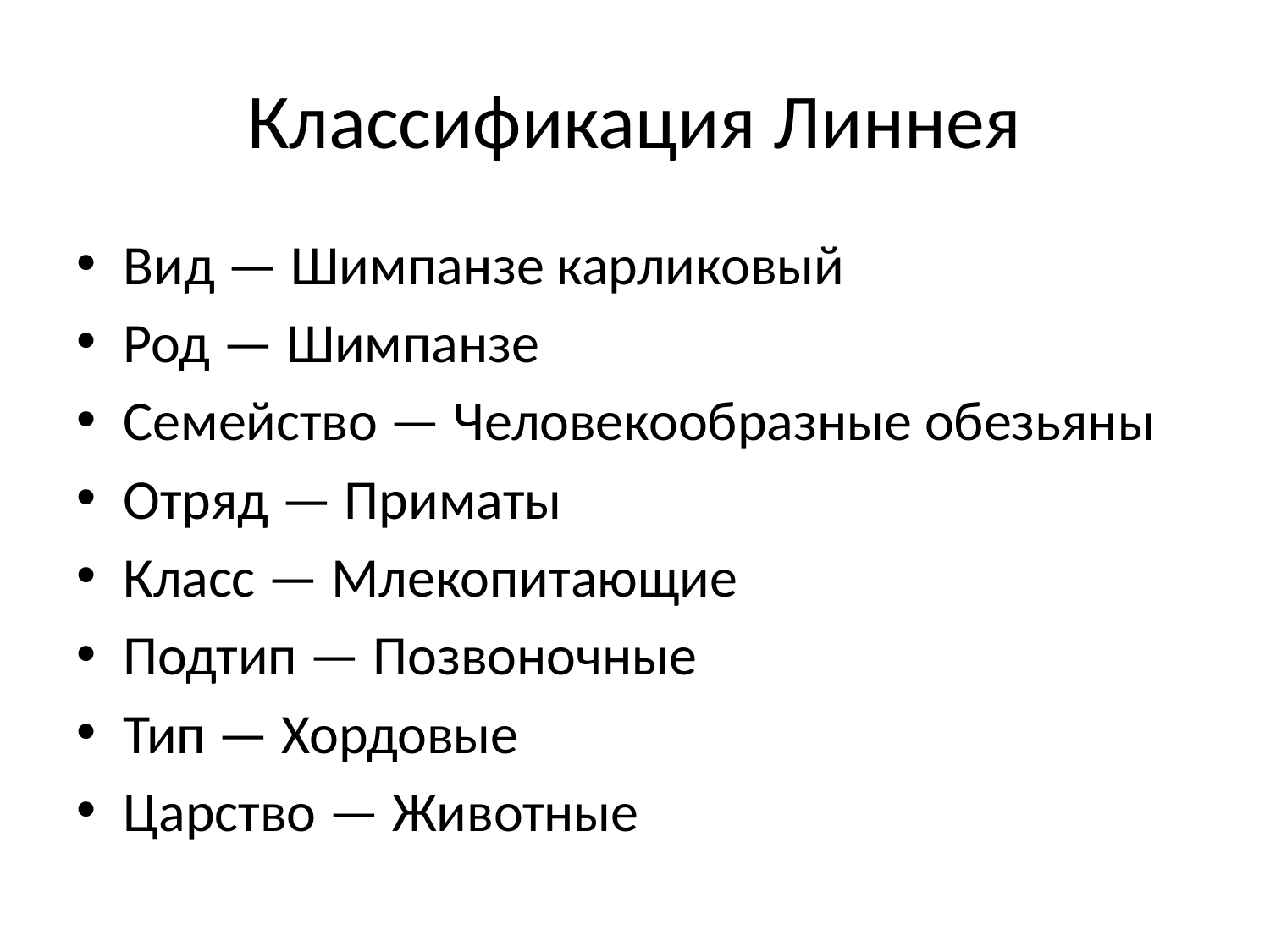

# Классификация Линнея
Вид — Шимпанзе карликовый
Род — Шимпанзе
Семейство — Человекообразные обезьяны
Отряд — Приматы
Класс — Млекопитающие
Подтип — Позвоночные
Тип — Хордовые
Царство — Животные